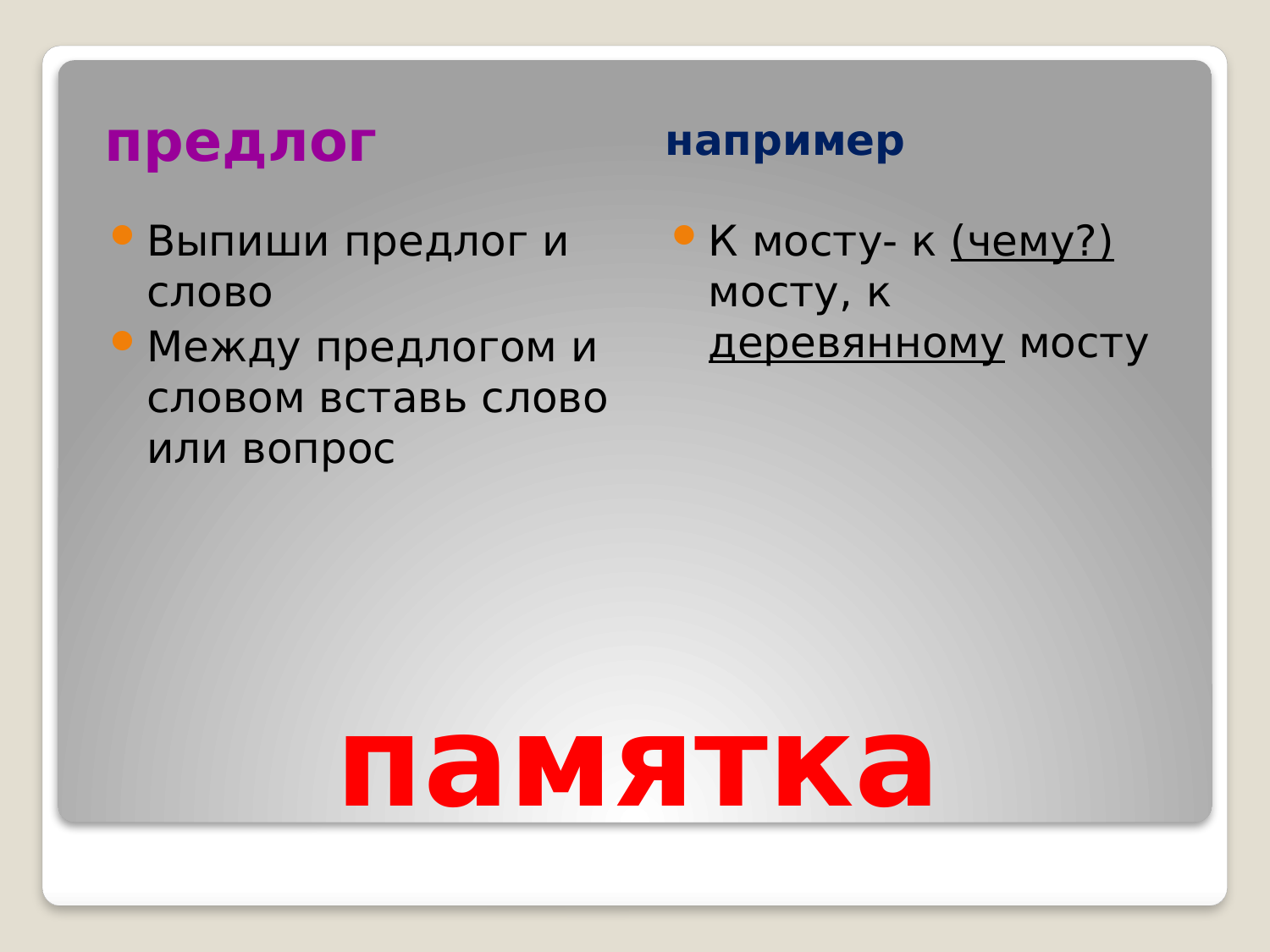

предлог
например
Выпиши предлог и слово
Между предлогом и словом вставь слово или вопрос
К мосту- к (чему?) мосту, к деревянному мосту
# памятка